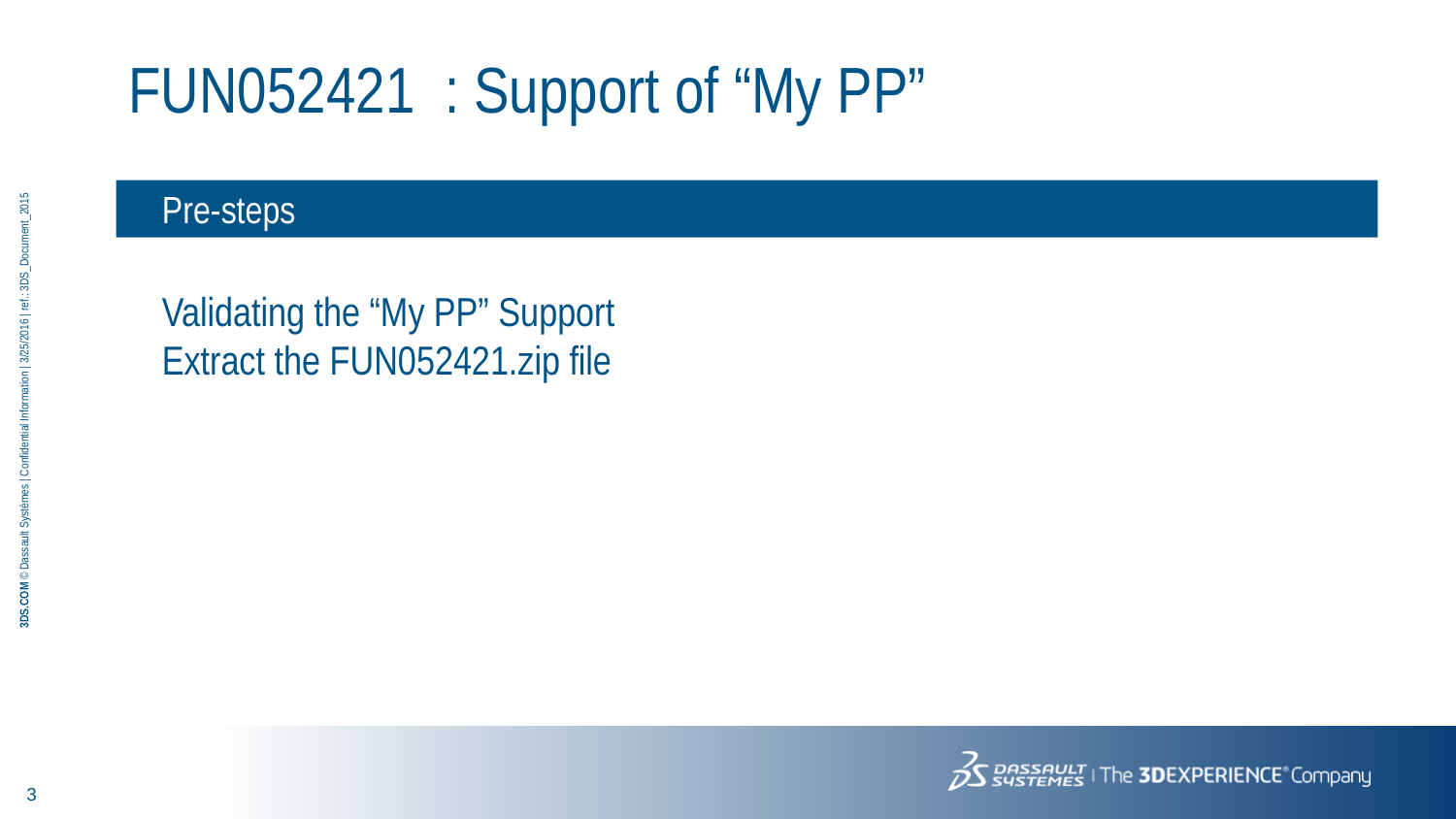

# FUN052421  : Support of “My PP”
Pre-steps
Validating the “My PP” Support
Extract the FUN052421.zip file